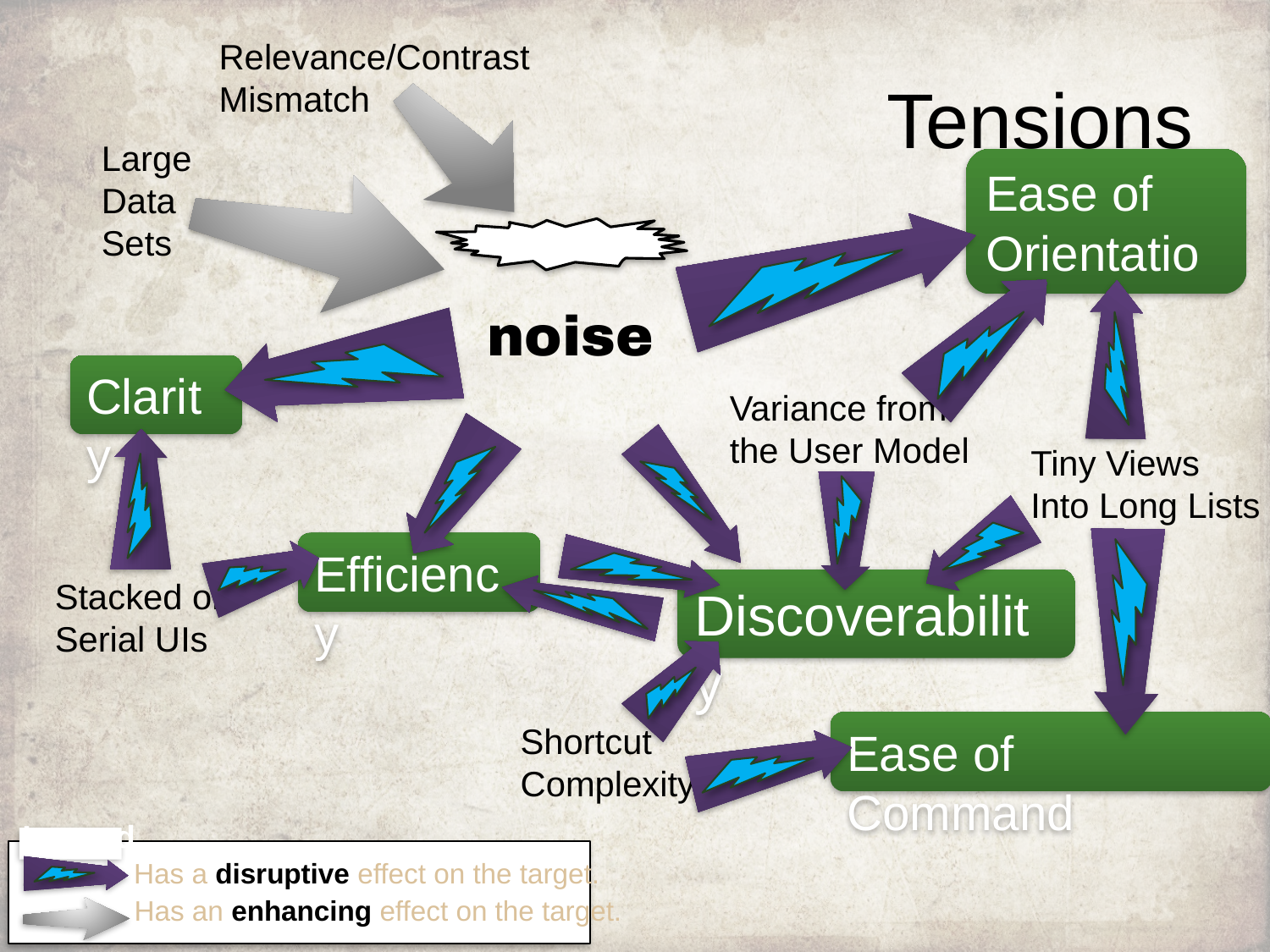

Relevance/Contrast
Mismatch
# Tensions

Large
Data
Sets
Ease of
Orientation

noise

Clarity
Variance from
the User Model
Tiny Views
Into Long Lists

Efficiency

Stacked or
Serial UIs
Discoverability

Ease of Command
Shortcut
Complexity

Legend

Has a disruptive effect on the target.

Has an enhancing effect on the target.